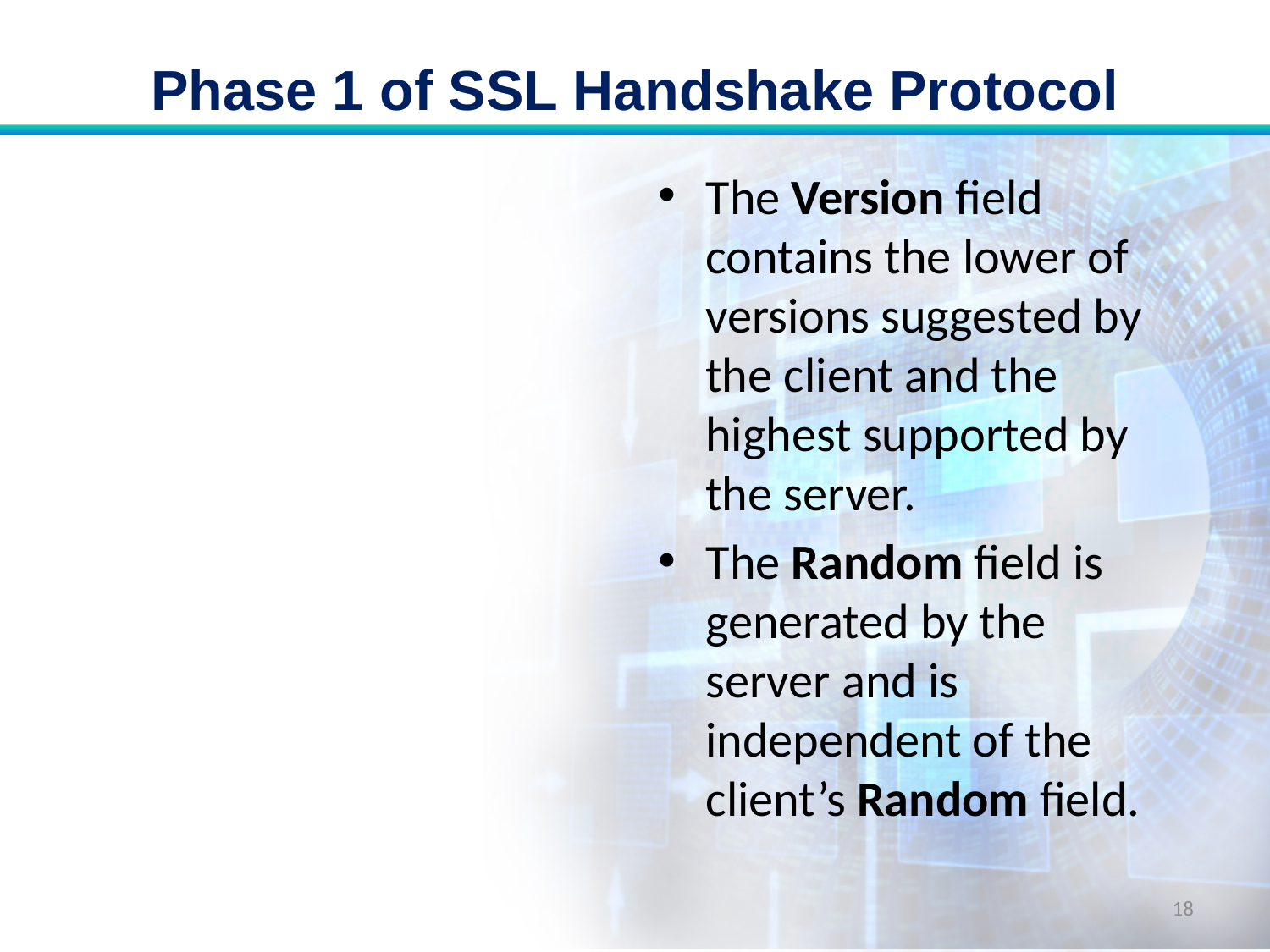

# Phase 1 of SSL Handshake Protocol
The Version field contains the lower of versions suggested by the client and the highest supported by the server.
The Random field is generated by the server and is independent of the client’s Random field.
18